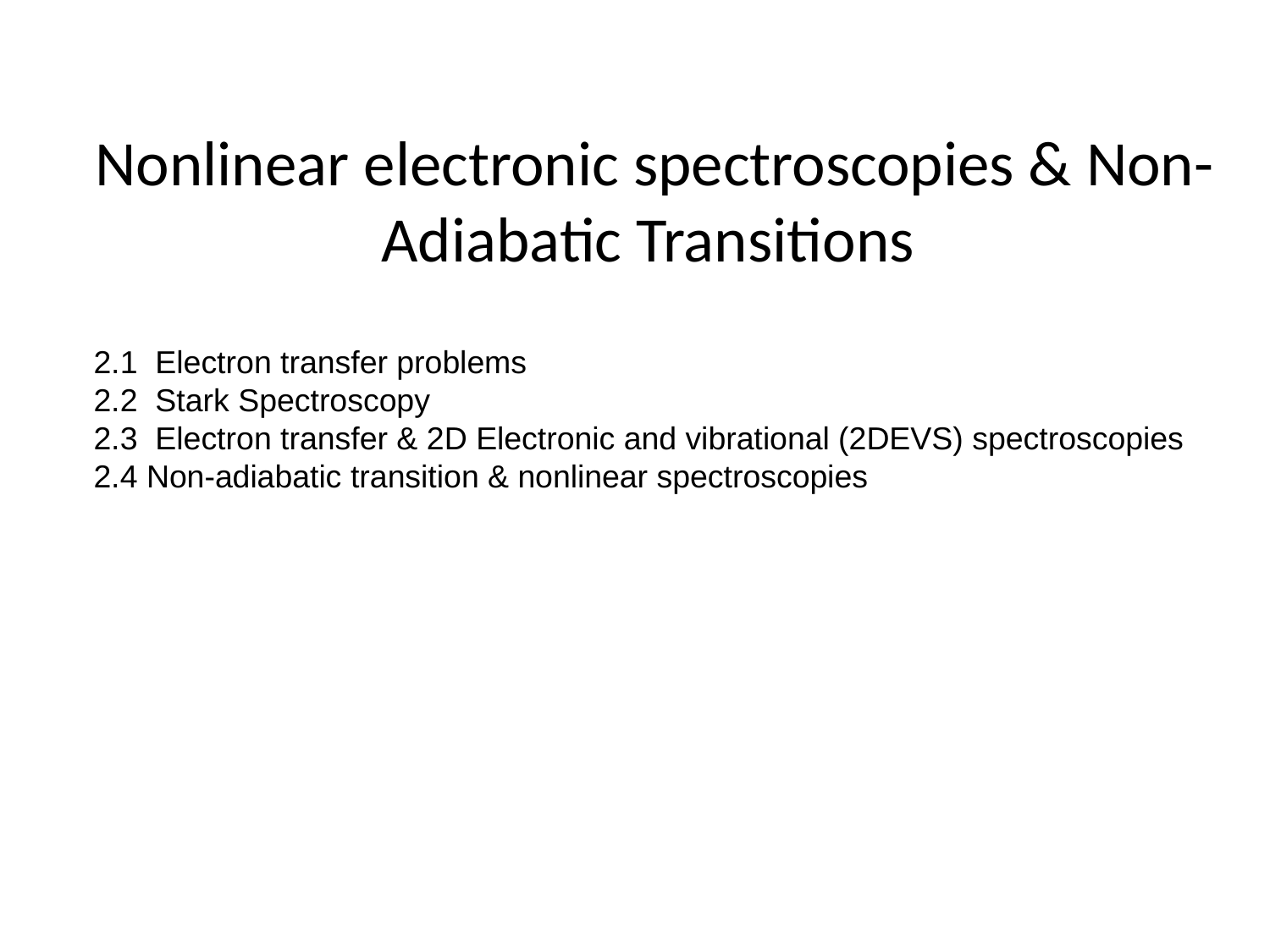

# Nonlinear electronic spectroscopies & Non-Adiabatic Transitions
2.1  Electron transfer problems
2.2  Stark Spectroscopy
2.3  Electron transfer & 2D Electronic and vibrational (2DEVS) spectroscopies
2.4 Non-adiabatic transition & nonlinear spectroscopies